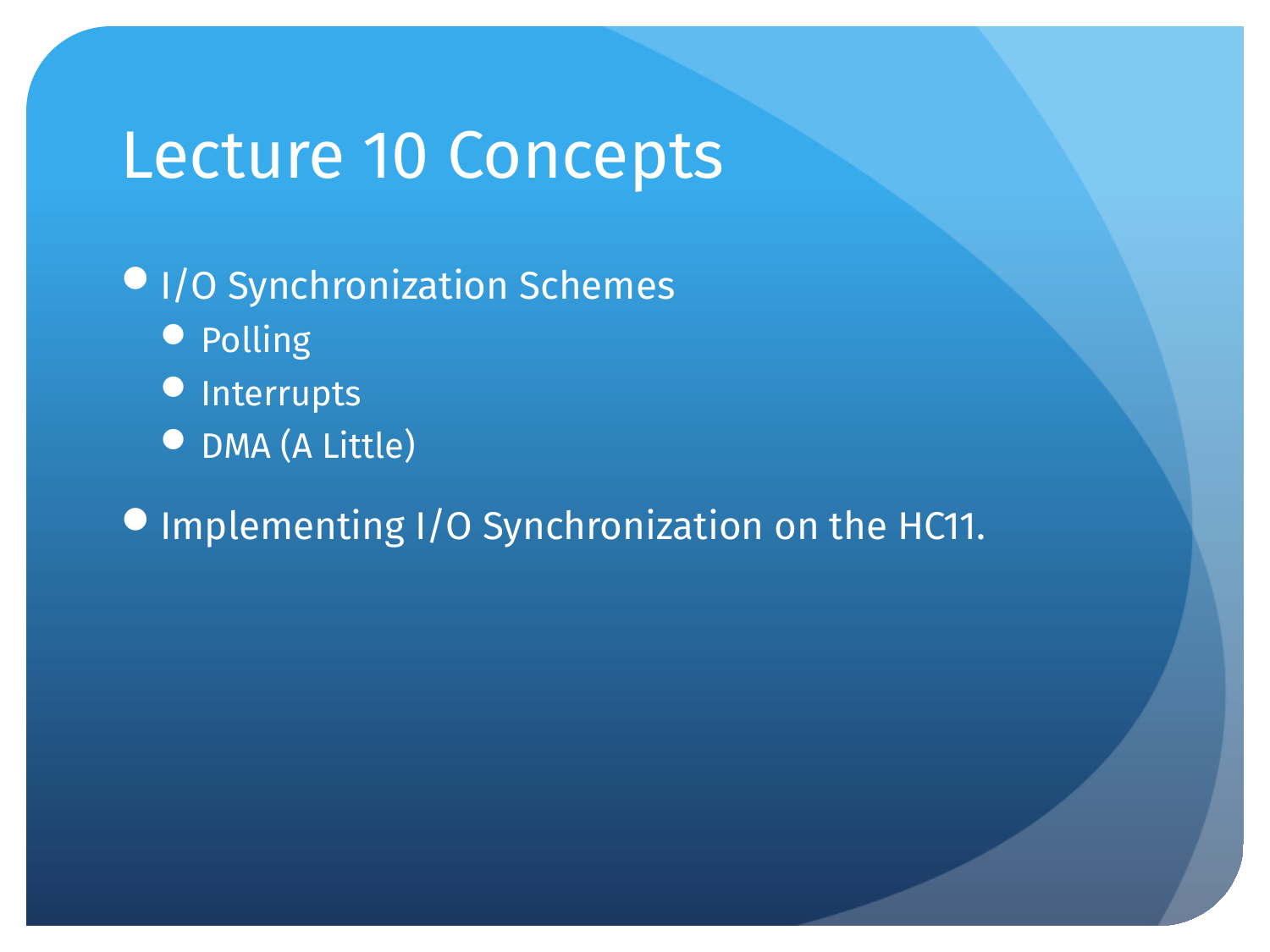

# Lecture 10 Concepts
I/O Synchronization Schemes
Polling
Interrupts
DMA (A Little)
Implementing I/O Synchronization on the HC11.